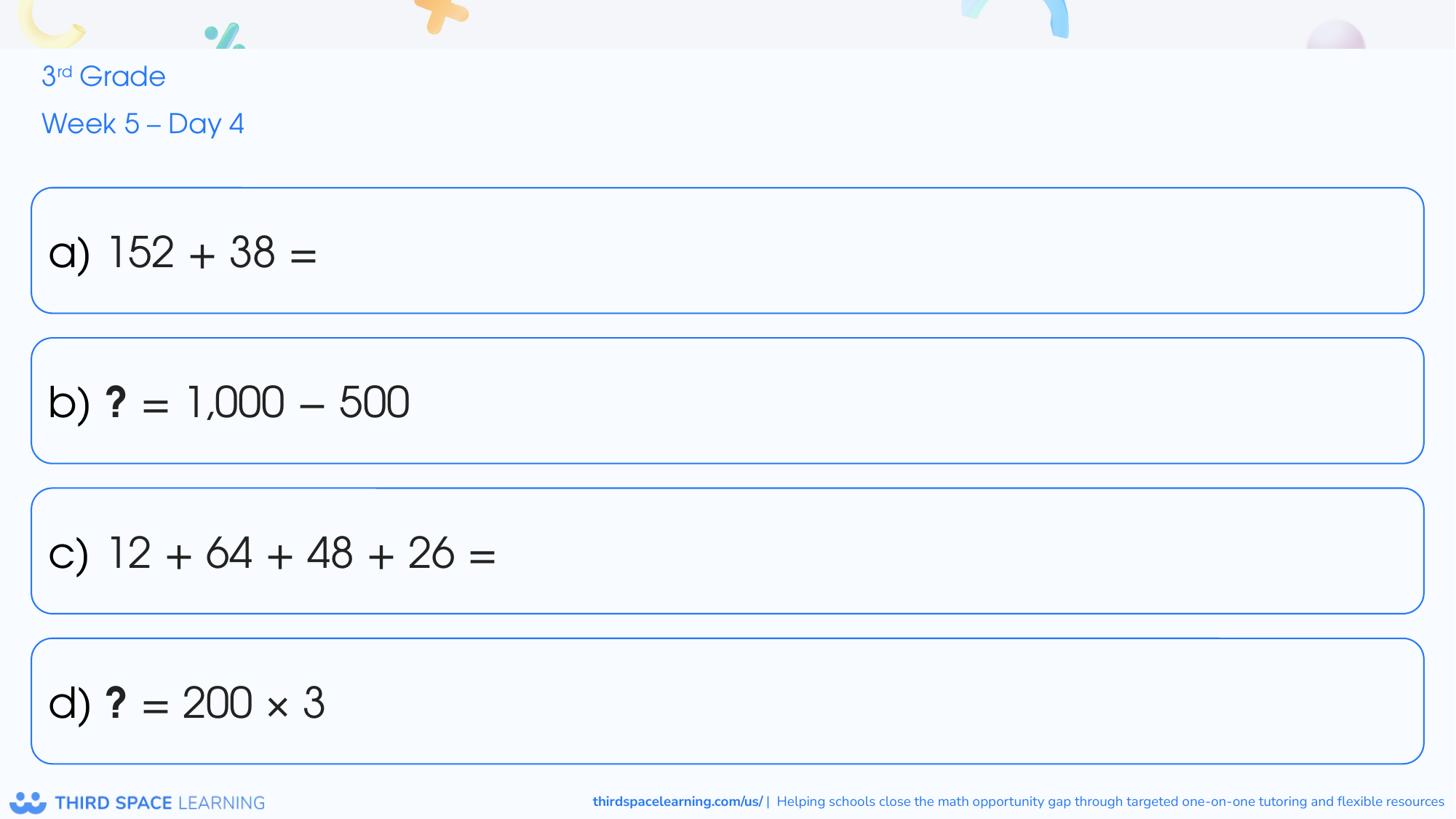

3rd Grade
Week 5 – Day 4
152 + 38 =
? = 1,000 − 500
12 + 64 + 48 + 26 =
? = 200 × 3